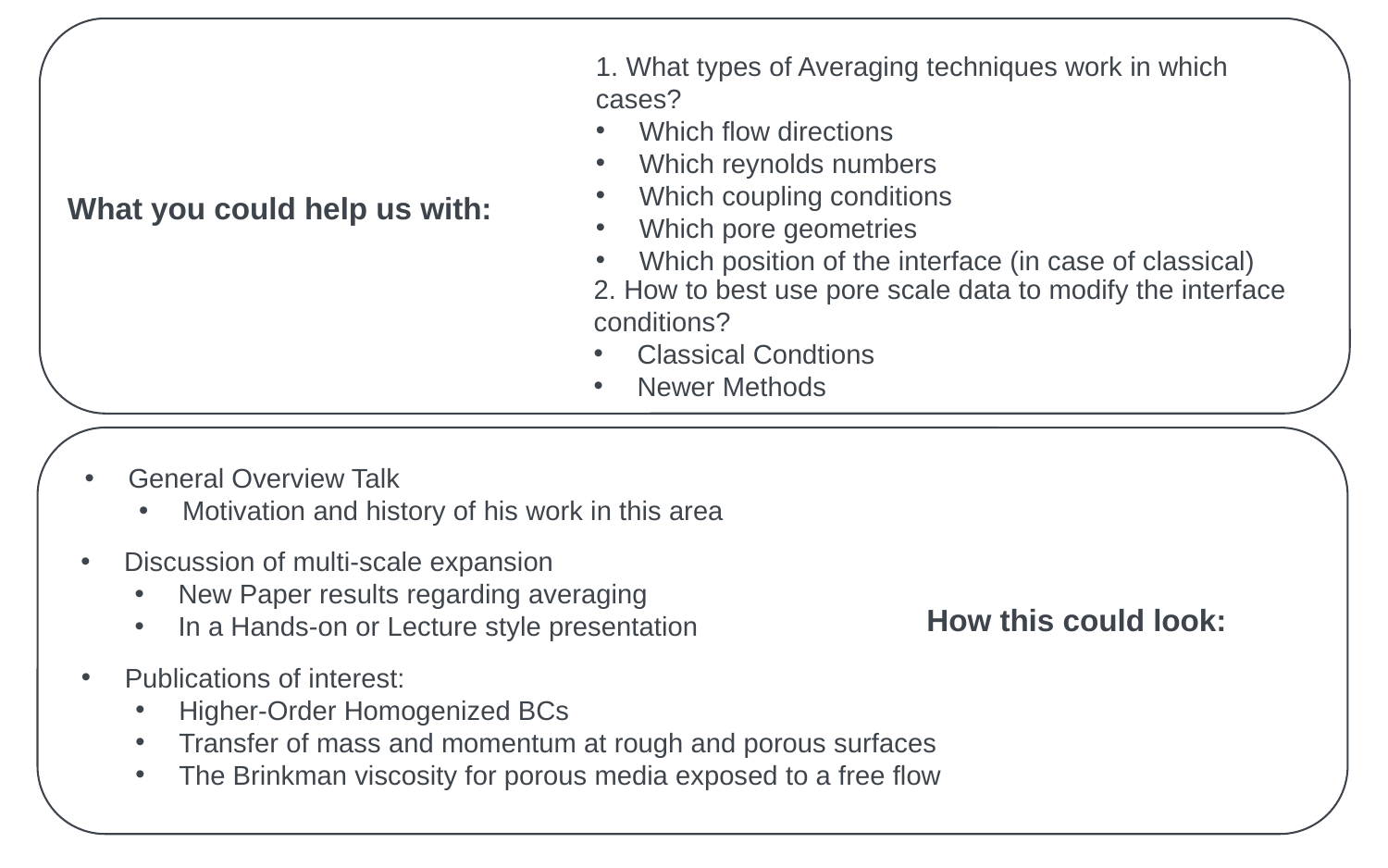

1. What types of Averaging techniques work in which cases?
Which flow directions
Which reynolds numbers
Which coupling conditions
Which pore geometries
Which position of the interface (in case of classical)
What you could help us with:
2. How to best use pore scale data to modify the interface conditions?
Classical Condtions
Newer Methods

General Overview Talk
Motivation and history of his work in this area
Discussion of multi-scale expansion
New Paper results regarding averaging
In a Hands-on or Lecture style presentation
How this could look:
Publications of interest:
Higher-Order Homogenized BCs
Transfer of mass and momentum at rough and porous surfaces
The Brinkman viscosity for porous media exposed to a free flow